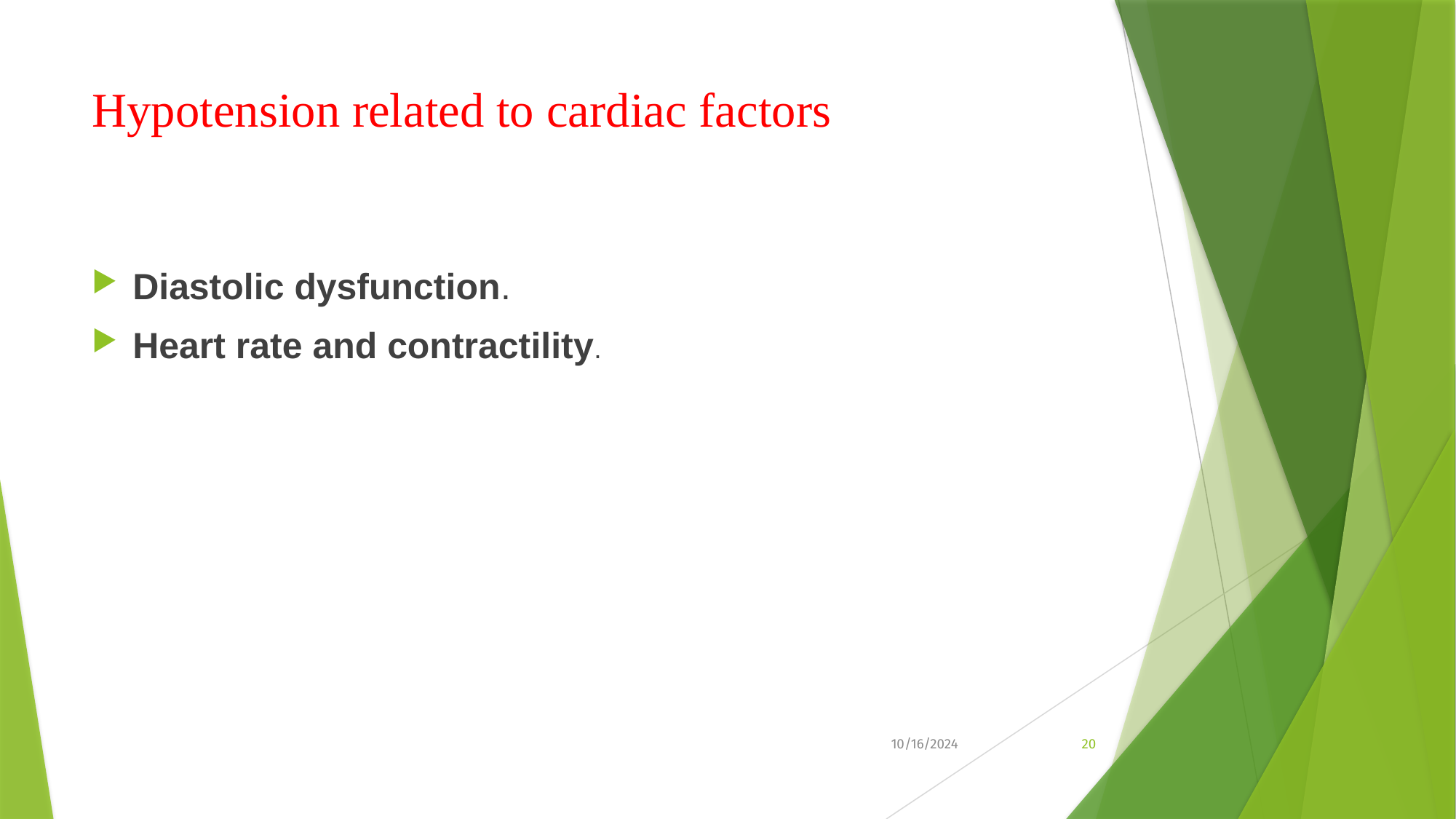

# Hypotension related to cardiac factors
Diastolic dysfunction.
Heart rate and contractility.
10/16/2024
20